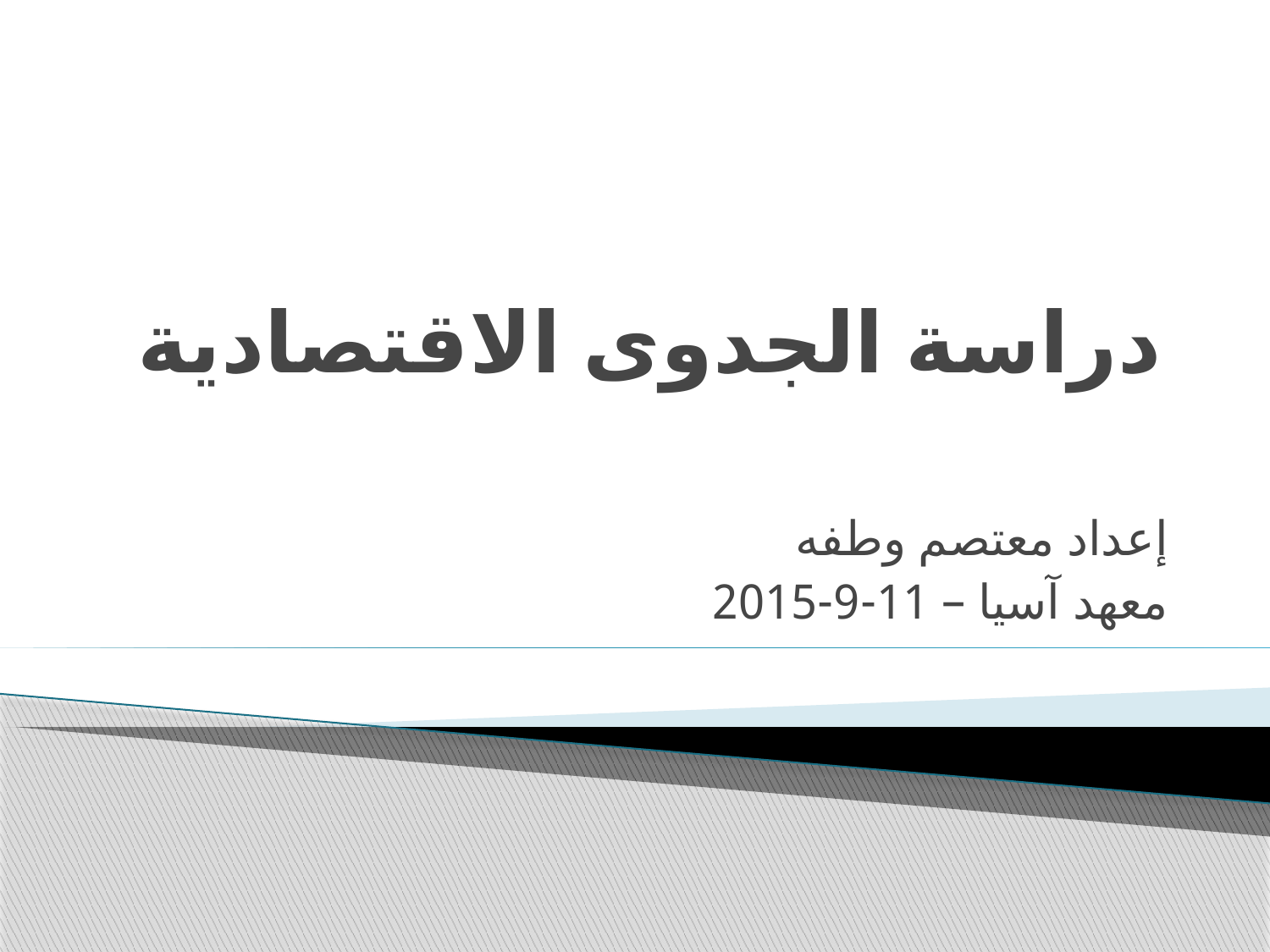

# دراسة الجدوى الاقتصادية
إعداد معتصم وطفه
معهد آسيا – 11-9-2015